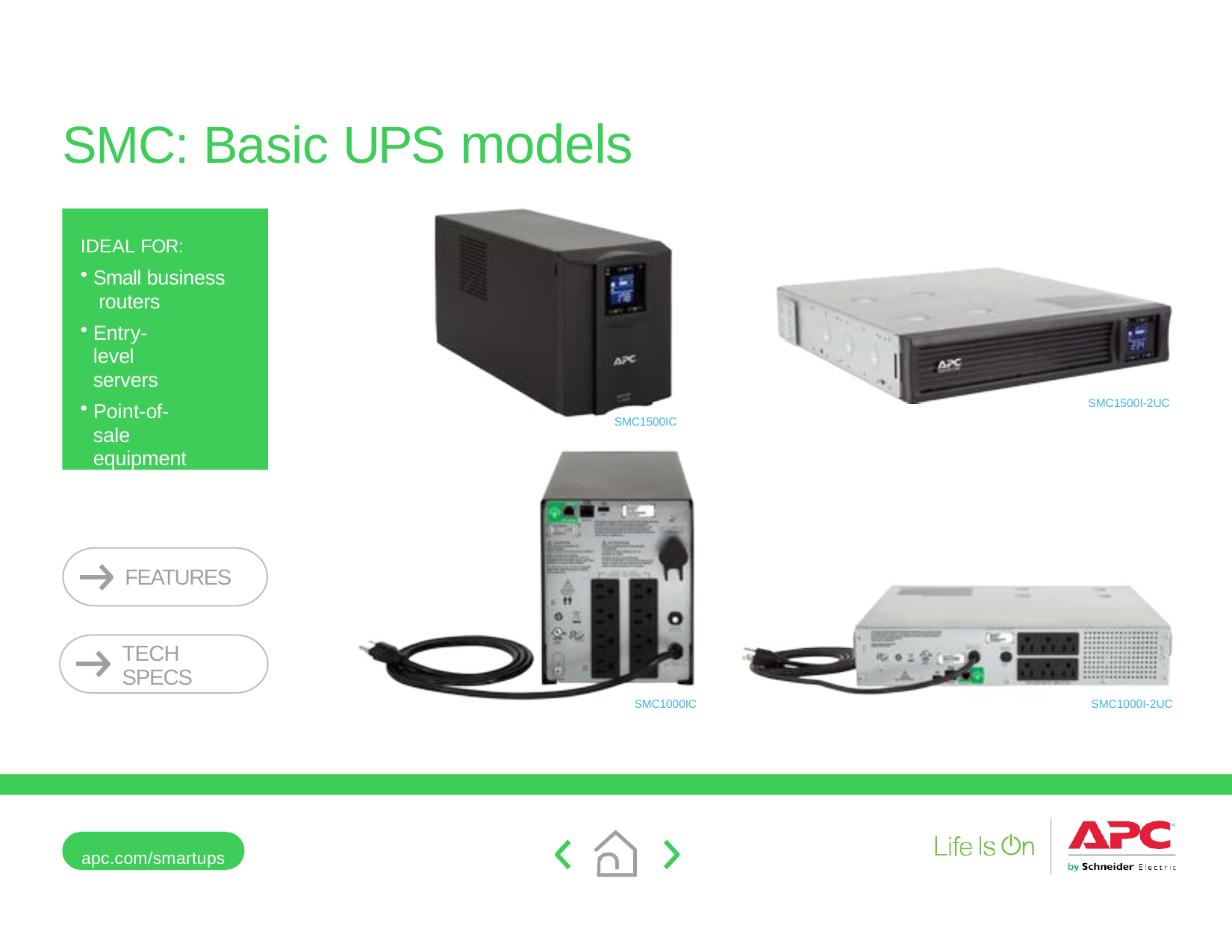

# SMC: Basic UPS models

IDEAL FOR:
Small business  routers
Entry-level  servers
Point-of-sale  equipment

SMC1500I-2UC
SMC1500IC

FEATURES

TECH  SPECS

SMC1000IC
SMC1000I-2UC

apc.com/smartups